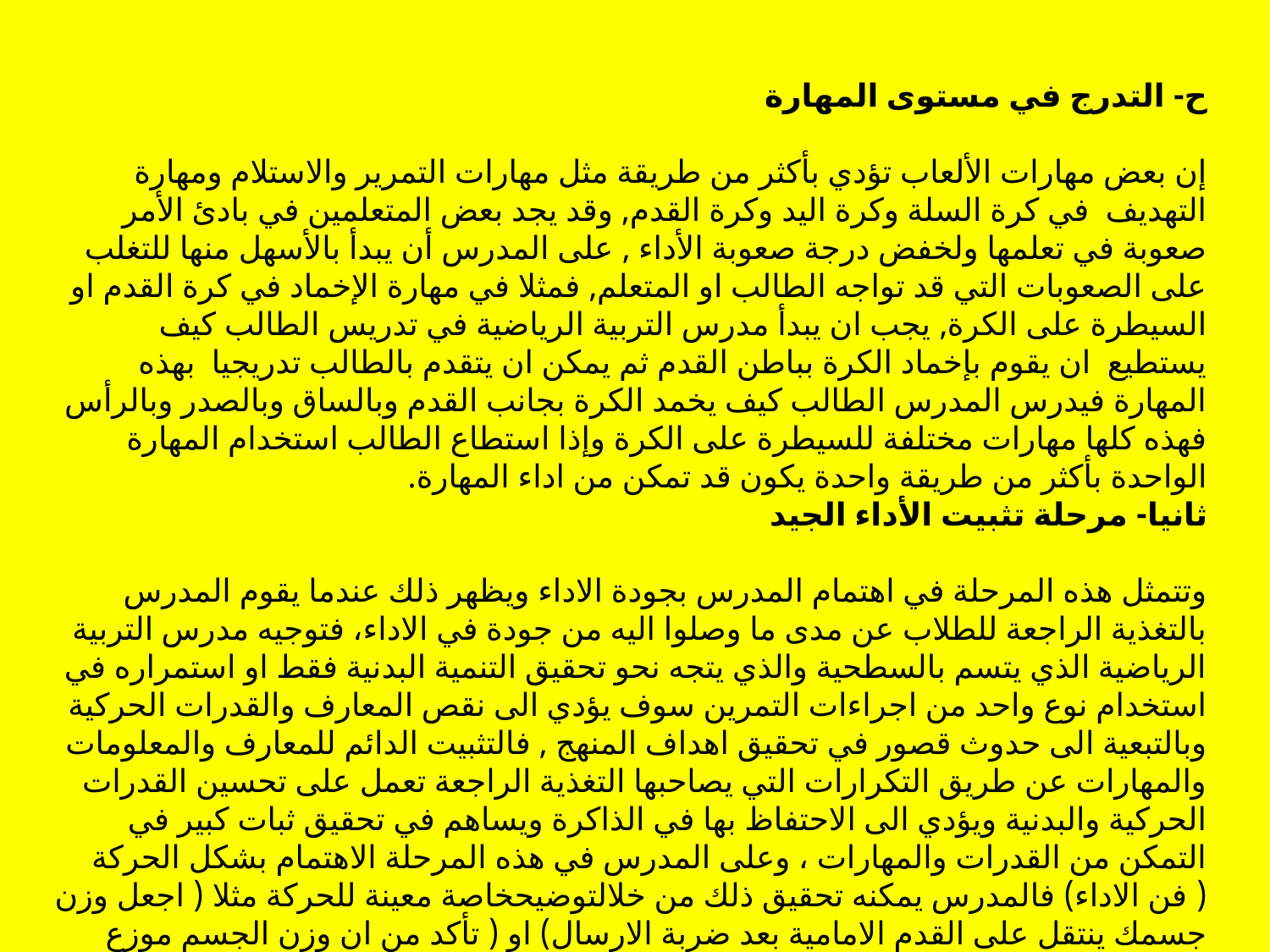

ح- التدرج في مستوى المهارة

إن بعض مهارات الألعاب تؤدي بأكثر من طريقة مثل مهارات التمرير والاستلام ومهارة التهديف  في كرة السلة وكرة اليد وكرة القدم, وقد يجد بعض المتعلمين في بادئ الأمر صعوبة في تعلمها ولخفض درجة صعوبة الأداء , على المدرس أن يبدأ بالأسهل منها للتغلب على الصعوبات التي قد تواجه الطالب او المتعلم, فمثلا في مهارة الإخماد في كرة القدم او السيطرة على الكرة, يجب ان يبدأ مدرس التربية الرياضية في تدريس الطالب كيف يستطيع  ان يقوم بإخماد الكرة بباطن القدم ثم يمكن ان يتقدم بالطالب تدريجيا  بهذه المهارة فيدرس المدرس الطالب كيف يخمد الكرة بجانب القدم وبالساق وبالصدر وبالرأس فهذه كلها مهارات مختلفة للسيطرة على الكرة وإذا استطاع الطالب استخدام المهارة الواحدة بأكثر من طريقة واحدة يكون قد تمكن من اداء المهارة.
ثانيا- مرحلة تثبيت الأداء الجيد

وتتمثل هذه المرحلة في اهتمام المدرس بجودة الاداء ويظهر ذلك عندما يقوم المدرس بالتغذية الراجعة للطلاب عن مدى ما وصلوا اليه من جودة في الاداء، فتوجيه مدرس التربية الرياضية الذي يتسم بالسطحية والذي يتجه نحو تحقيق التنمية البدنية فقط او استمراره في استخدام نوع واحد من اجراءات التمرين سوف يؤدي الى نقص المعارف والقدرات الحركية وبالتبعية الى حدوث قصور في تحقيق اهداف المنهج , فالتثبيت الدائم للمعارف والمعلومات والمهارات عن طريق التكرارات التي يصاحبها التغذية الراجعة تعمل على تحسين القدرات الحركية والبدنية ويؤدي الى الاحتفاظ بها في الذاكرة ويساهم في تحقيق ثبات كبير في التمكن من القدرات والمهارات ، وعلى المدرس في هذه المرحلة الاهتمام بشكل الحركة ( فن الاداء) فالمدرس يمكنه تحقيق ذلك من خلالتوضيحخاصة معينة للحركة مثلا ( اجعل وزن جسمك ينتقل على القدم الامامية بعد ضربة الارسال) او ( تأكد من ان وزن الجسم موزع على الذراعين في الوقوف على اليدين).
مما سبق نرى ان مدرسي التربية الرياضية يجب ان يكونوا على دراية كاملة بتفاصيل كل مهارة يقومون بتدريسها اما  المدرسين المبتدئين فعليهم